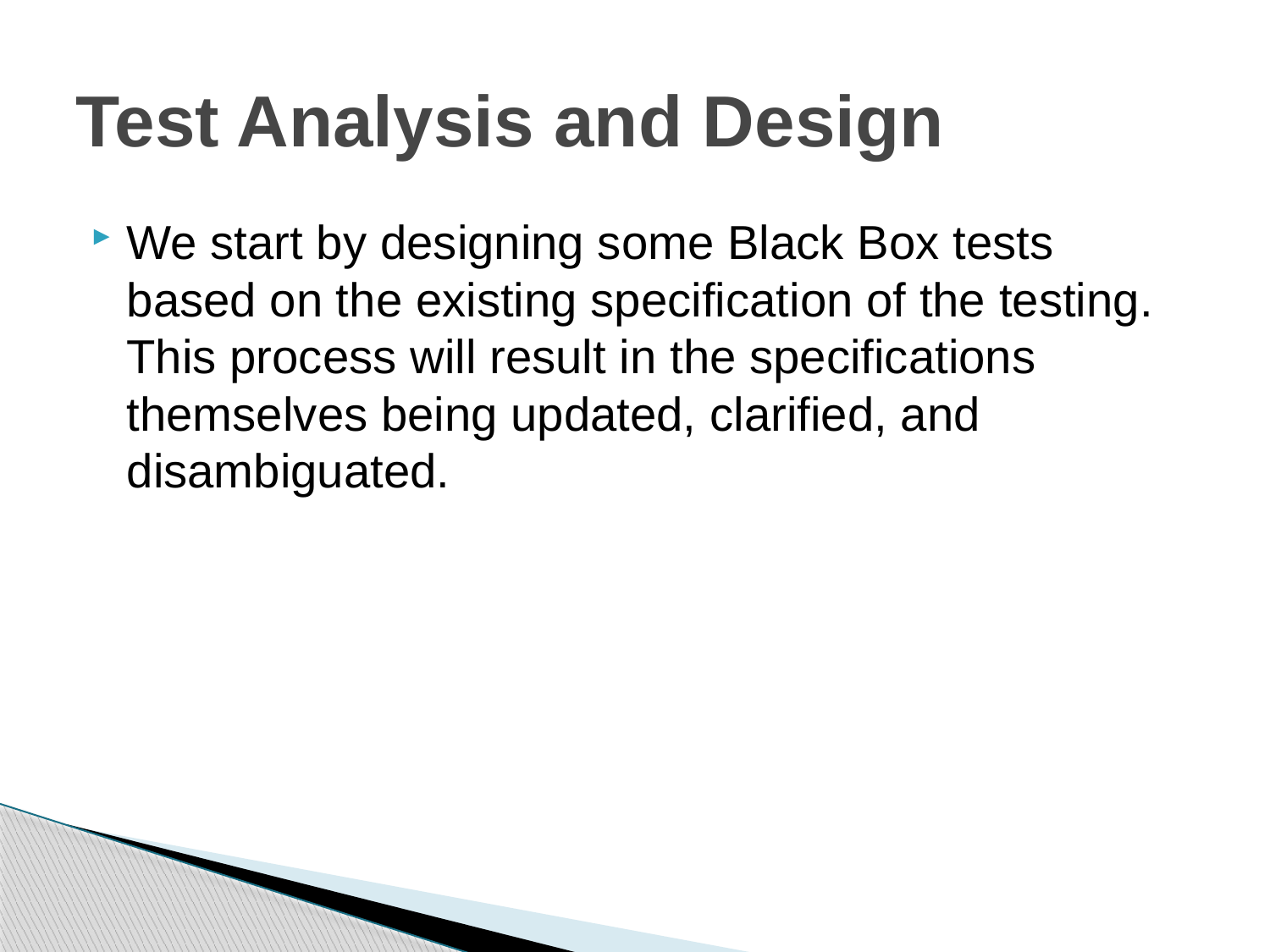

# Test Analysis and Design
We start by designing some Black Box tests based on the existing specification of the testing. This process will result in the specifications themselves being updated, clarified, and disambiguated.